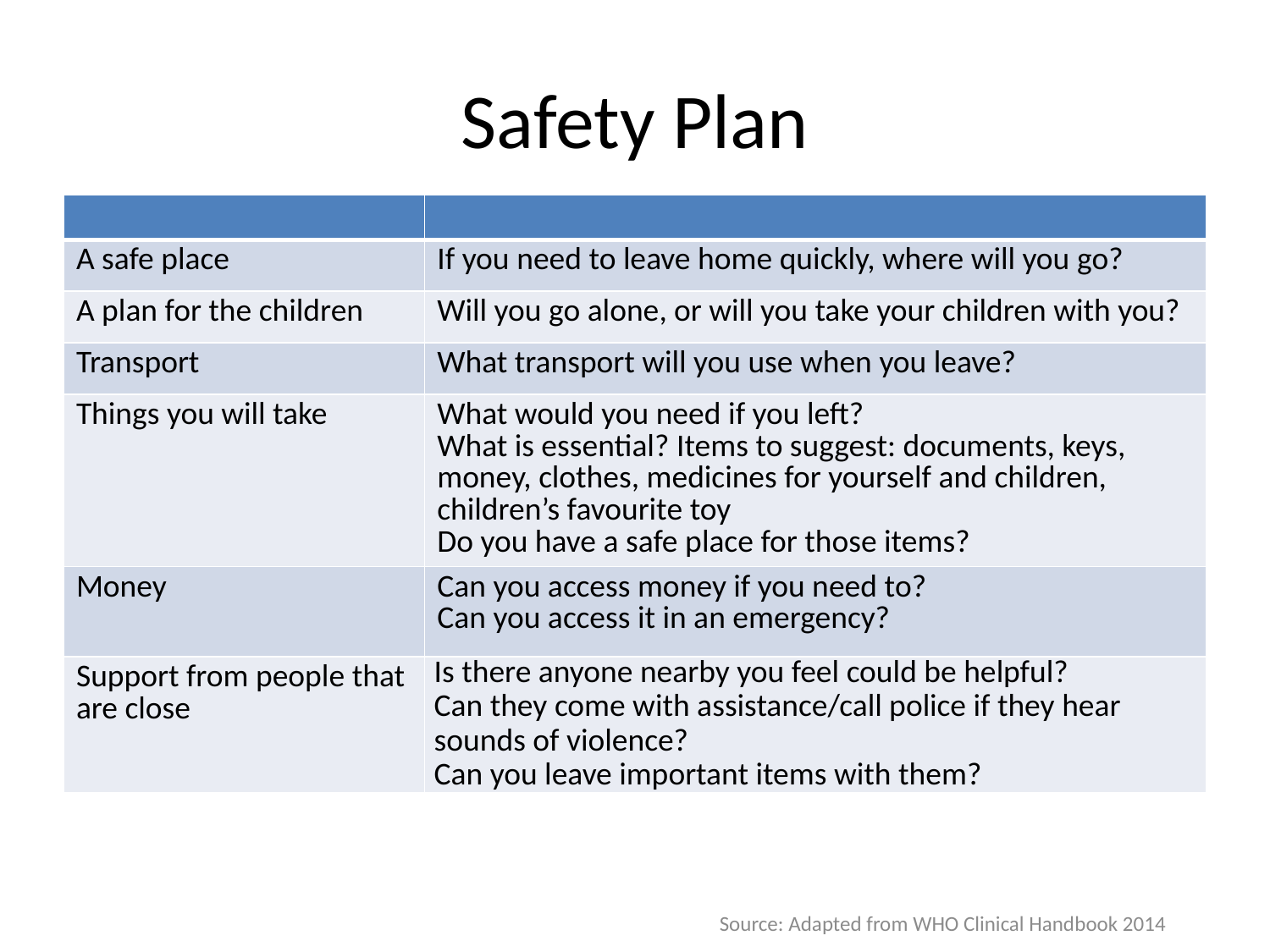

# Safety Plan
|  |  |
| --- | --- |
| A safe place | If you need to leave home quickly, where will you go? |
| A plan for the children | Will you go alone, or will you take your children with you? |
| Transport | What transport will you use when you leave? |
| Things you will take | What would you need if you left? What is essential? Items to suggest: documents, keys, money, clothes, medicines for yourself and children, children’s favourite toy Do you have a safe place for those items? |
| Money | Can you access money if you need to? Can you access it in an emergency? |
| Support from people that are close | Is there anyone nearby you feel could be helpful? Can they come with assistance/call police if they hear sounds of violence? Can you leave important items with them? |
Source: Adapted from WHO Clinical Handbook 2014